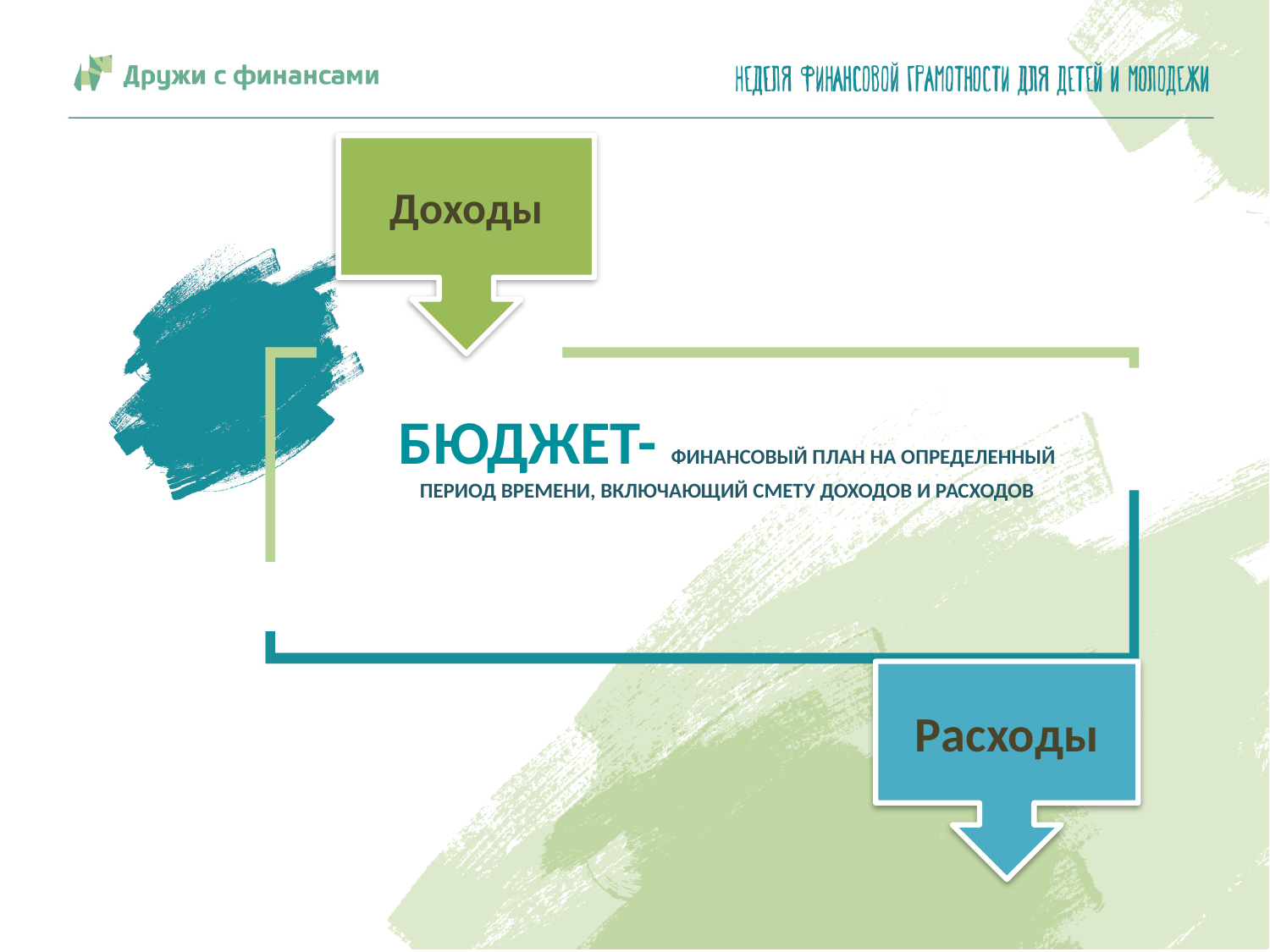

Доходы
# Бюджет- финансовый план на определенный период времени, включающий смету доходов и расходов
Расходы